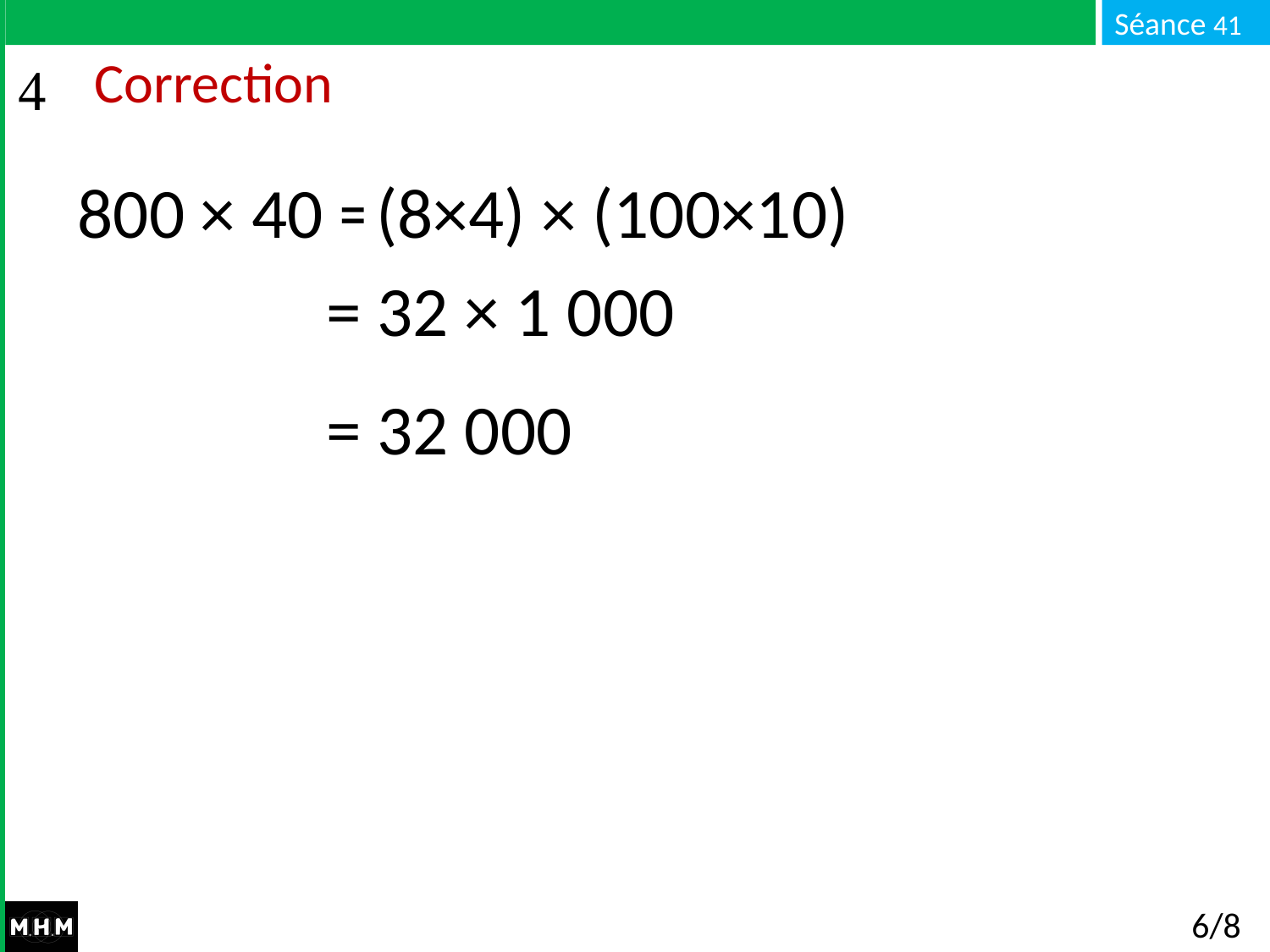

# Correction
800 × 40 = …
(8×4) × (100×10)
 = 32 × 1 000
 = 32 000
6/8